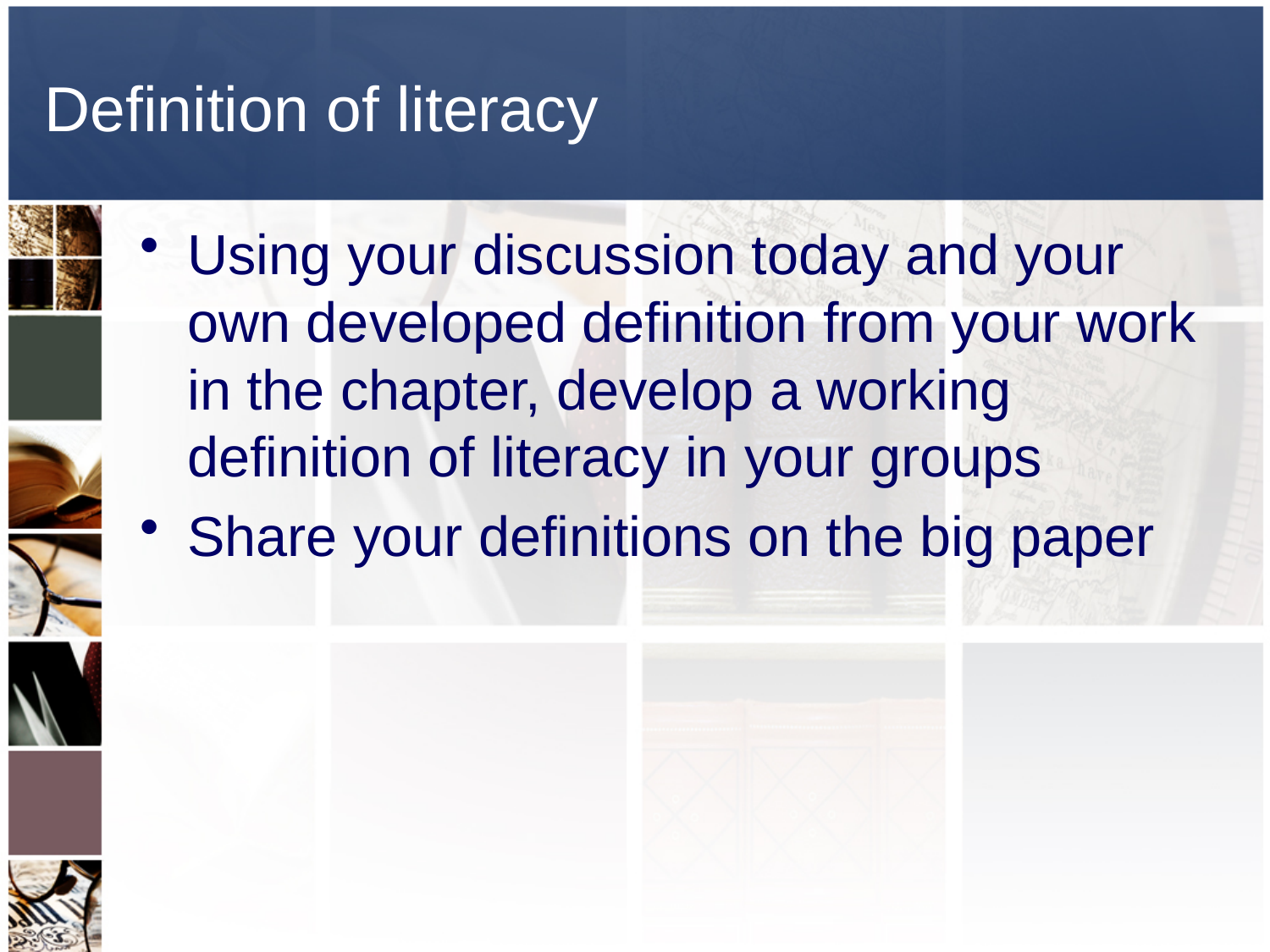

# Definition of literacy
Using your discussion today and your own developed definition from your work in the chapter, develop a working definition of literacy in your groups
Share your definitions on the big paper